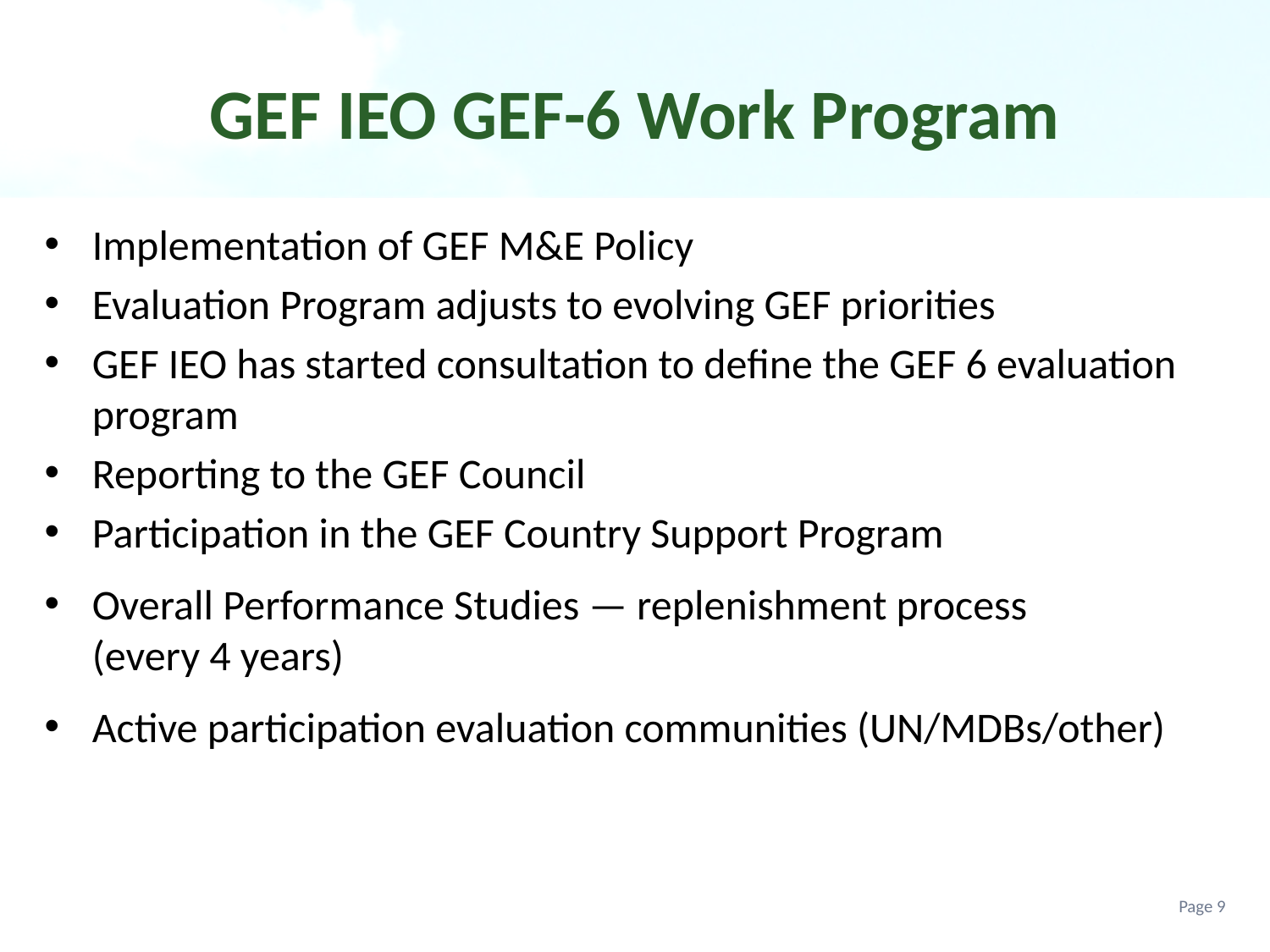

# GEF IEO GEF-6 Work Program
Implementation of GEF M&E Policy
Evaluation Program adjusts to evolving GEF priorities
GEF IEO has started consultation to define the GEF 6 evaluation program
Reporting to the GEF Council
Participation in the GEF Country Support Program
Overall Performance Studies — replenishment process
(every 4 years)
Active participation evaluation communities (UN/MDBs/other)